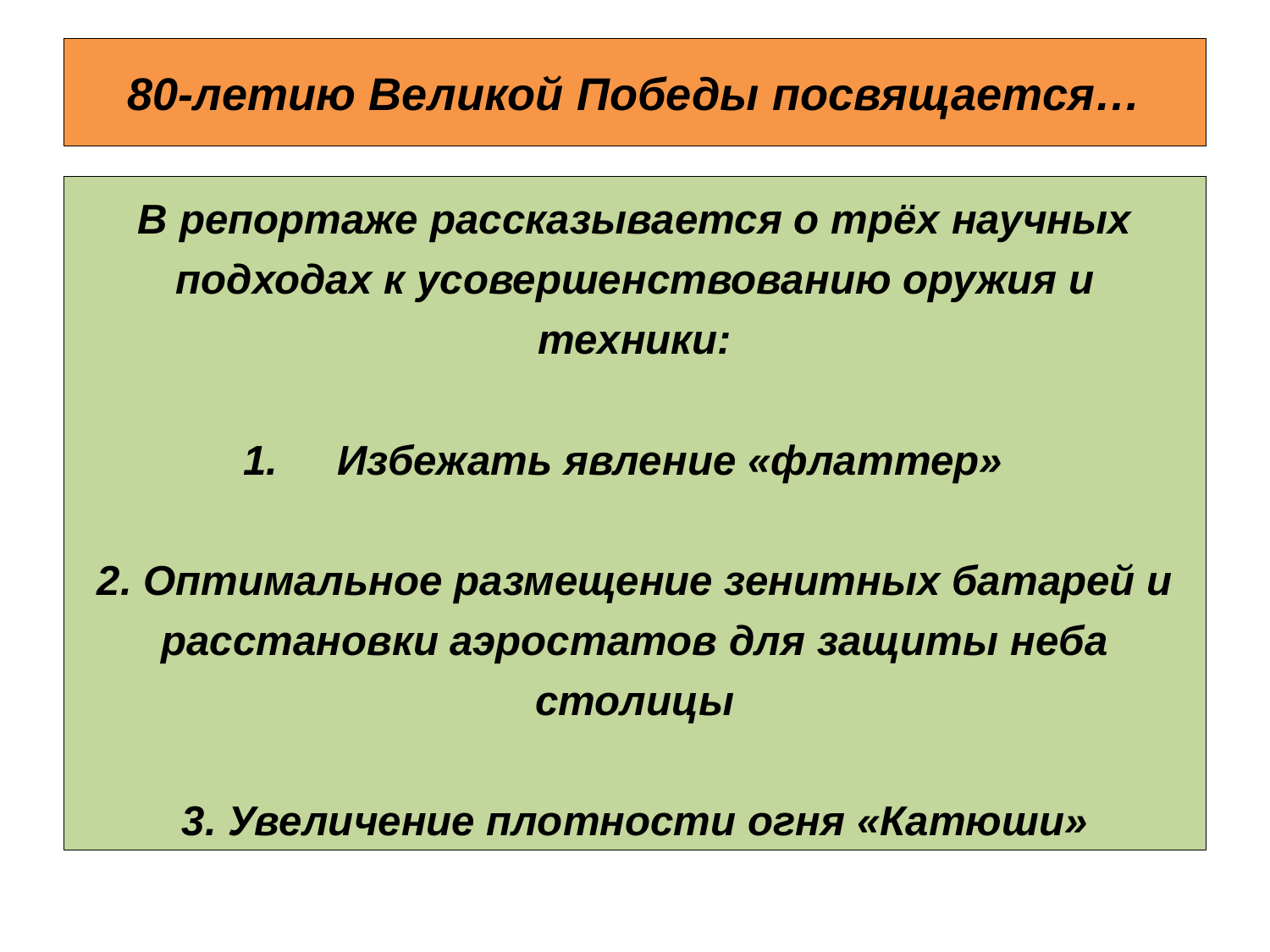

# 80-летию Великой Победы посвящается…
В репортаже рассказывается о трёх научных подходах к усовершенствованию оружия и техники:

Избежать явление «флаттер»

2. Оптимальное размещение зенитных батарей и расстановки аэростатов для защиты неба столицы

3. Увеличение плотности огня «Катюши»